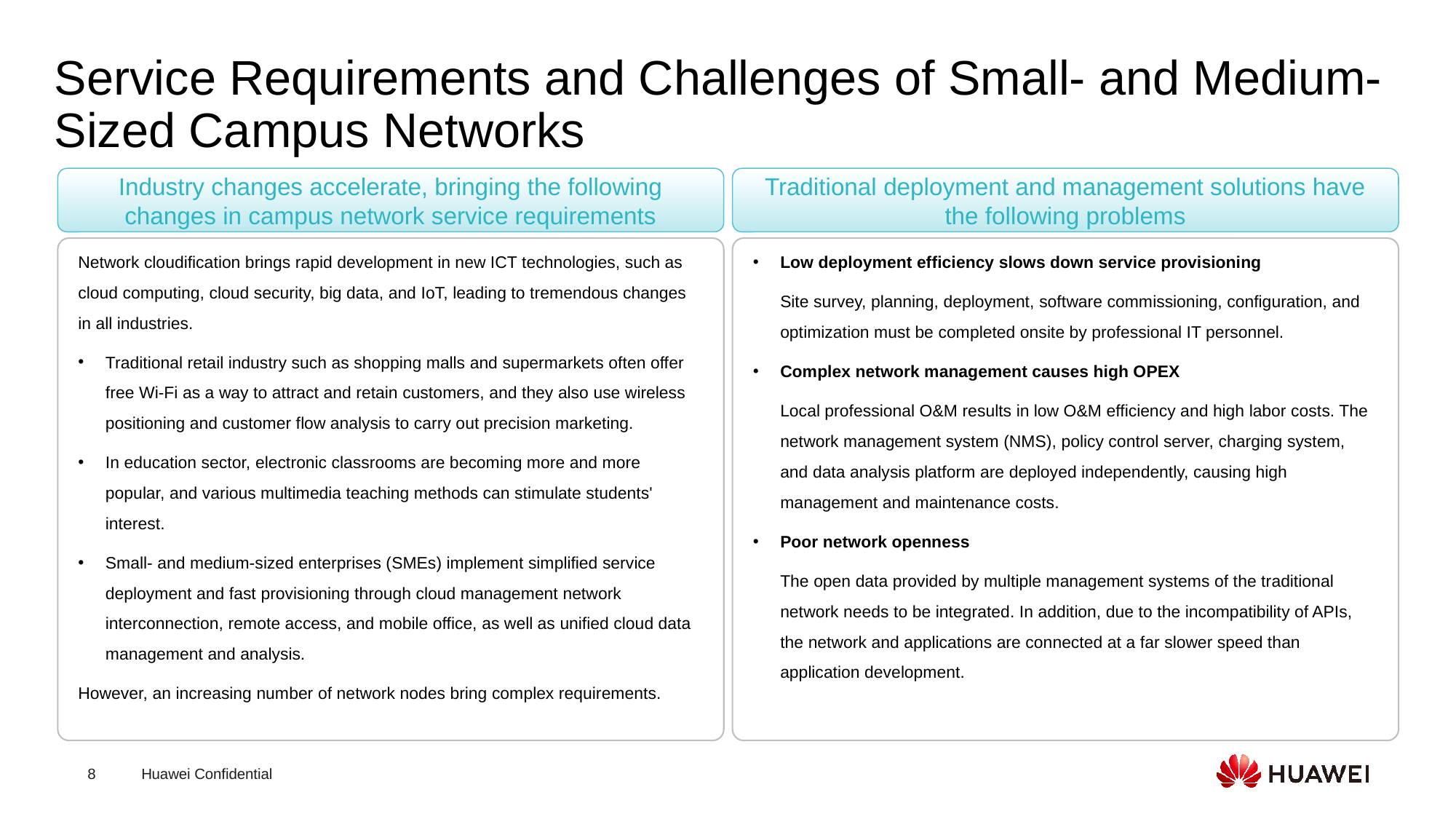

# Service Requirements and Challenges of Small- and Medium-Sized Campus Networks
Industry changes accelerate, bringing the following changes in campus network service requirements
Traditional deployment and management solutions have the following problems
Network cloudification brings rapid development in new ICT technologies, such as cloud computing, cloud security, big data, and IoT, leading to tremendous changes in all industries.
Traditional retail industry such as shopping malls and supermarkets often offer free Wi-Fi as a way to attract and retain customers, and they also use wireless positioning and customer flow analysis to carry out precision marketing.
In education sector, electronic classrooms are becoming more and more popular, and various multimedia teaching methods can stimulate students' interest.
Small- and medium-sized enterprises (SMEs) implement simplified service deployment and fast provisioning through cloud management network interconnection, remote access, and mobile office, as well as unified cloud data management and analysis.
However, an increasing number of network nodes bring complex requirements.
Low deployment efficiency slows down service provisioning
Site survey, planning, deployment, software commissioning, configuration, and optimization must be completed onsite by professional IT personnel.
Complex network management causes high OPEX
Local professional O&M results in low O&M efficiency and high labor costs. The network management system (NMS), policy control server, charging system, and data analysis platform are deployed independently, causing high management and maintenance costs.
Poor network openness
The open data provided by multiple management systems of the traditional network needs to be integrated. In addition, due to the incompatibility of APIs, the network and applications are connected at a far slower speed than application development.